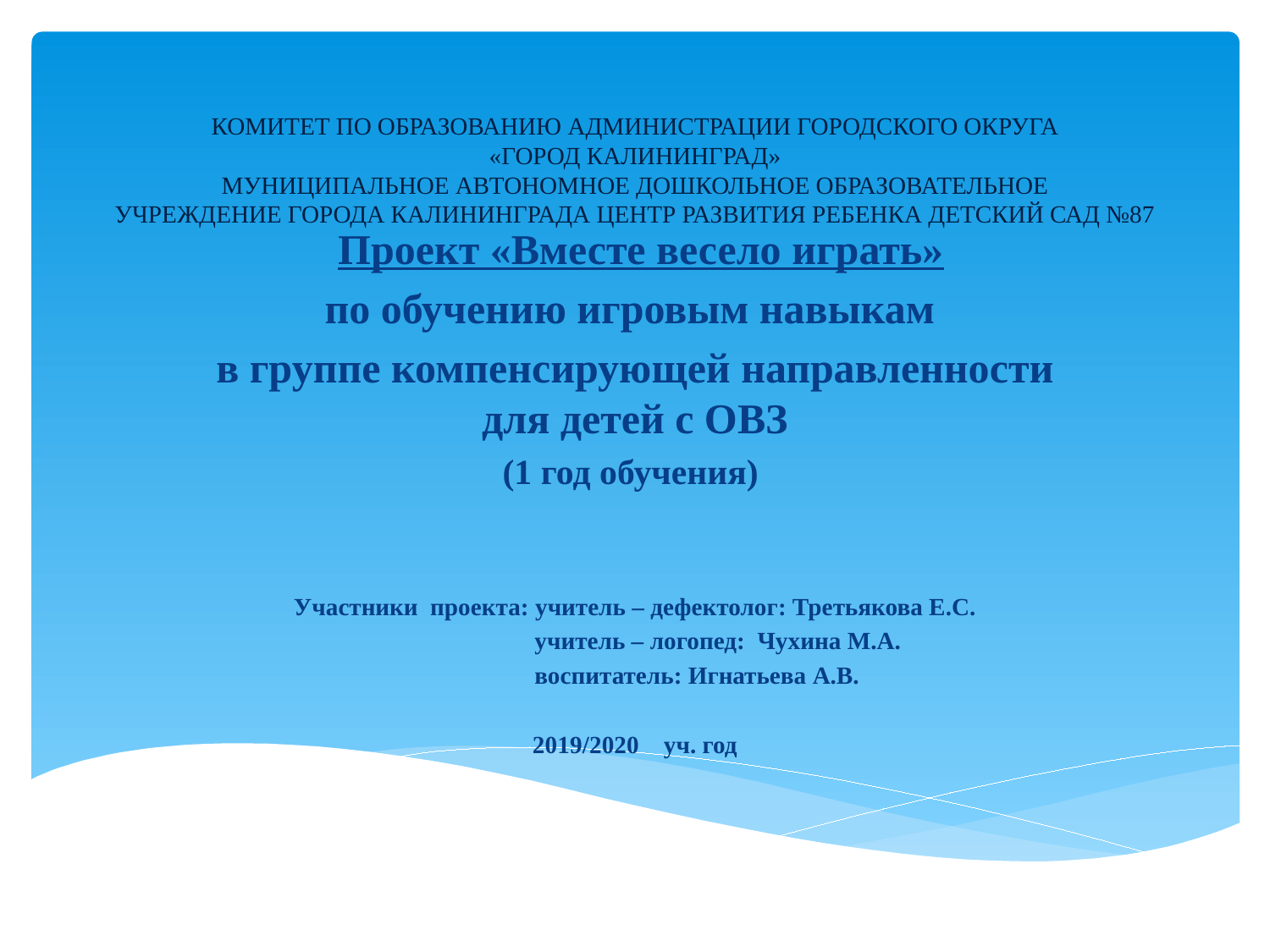

# КОМИТЕТ ПО ОБРАЗОВАНИЮ АДМИНИСТРАЦИИ ГОРОДСКОГО ОКРУГА «ГОРОД КАЛИНИНГРАД» МУНИЦИПАЛЬНОЕ АВТОНОМНОЕ ДОШКОЛЬНОЕ ОБРАЗОВАТЕЛЬНОЕ УЧРЕЖДЕНИЕ ГОРОДА КАЛИНИНГРАДА ЦЕНТР РАЗВИТИЯ РЕБЕНКА ДЕТСКИЙ САД №87
 Проект «Вместе весело играть»
по обучению игровым навыкам
в группе компенсирующей направленности для детей с ОВЗ
(1 год обучения)

Участники  проекта: учитель – дефектолог: Третьякова Е.С.
                                                      учитель – логопед:  Чухина М.А.
                                                      воспитатель: Игнатьева А.В.

2019/2020    уч. год